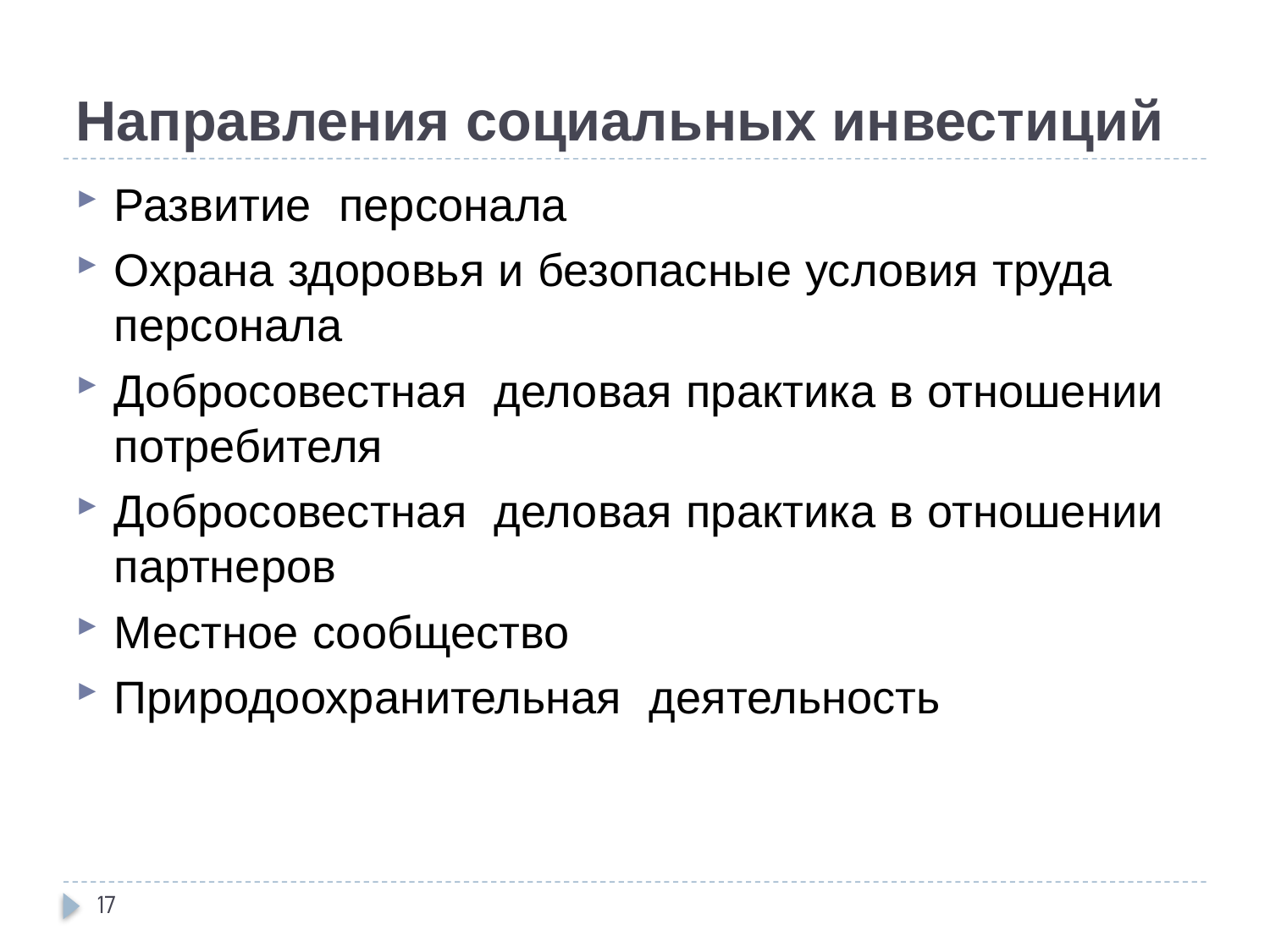

# Направления социальных инвестиций
Развитие  персонала
Охрана здоровья и безопасные условия труда персонала
Добросовестная  деловая практика в отношении потребителя
Добросовестная  деловая практика в отношении партнеров
Местное сообщество
Природоохранительная  деятельность
17